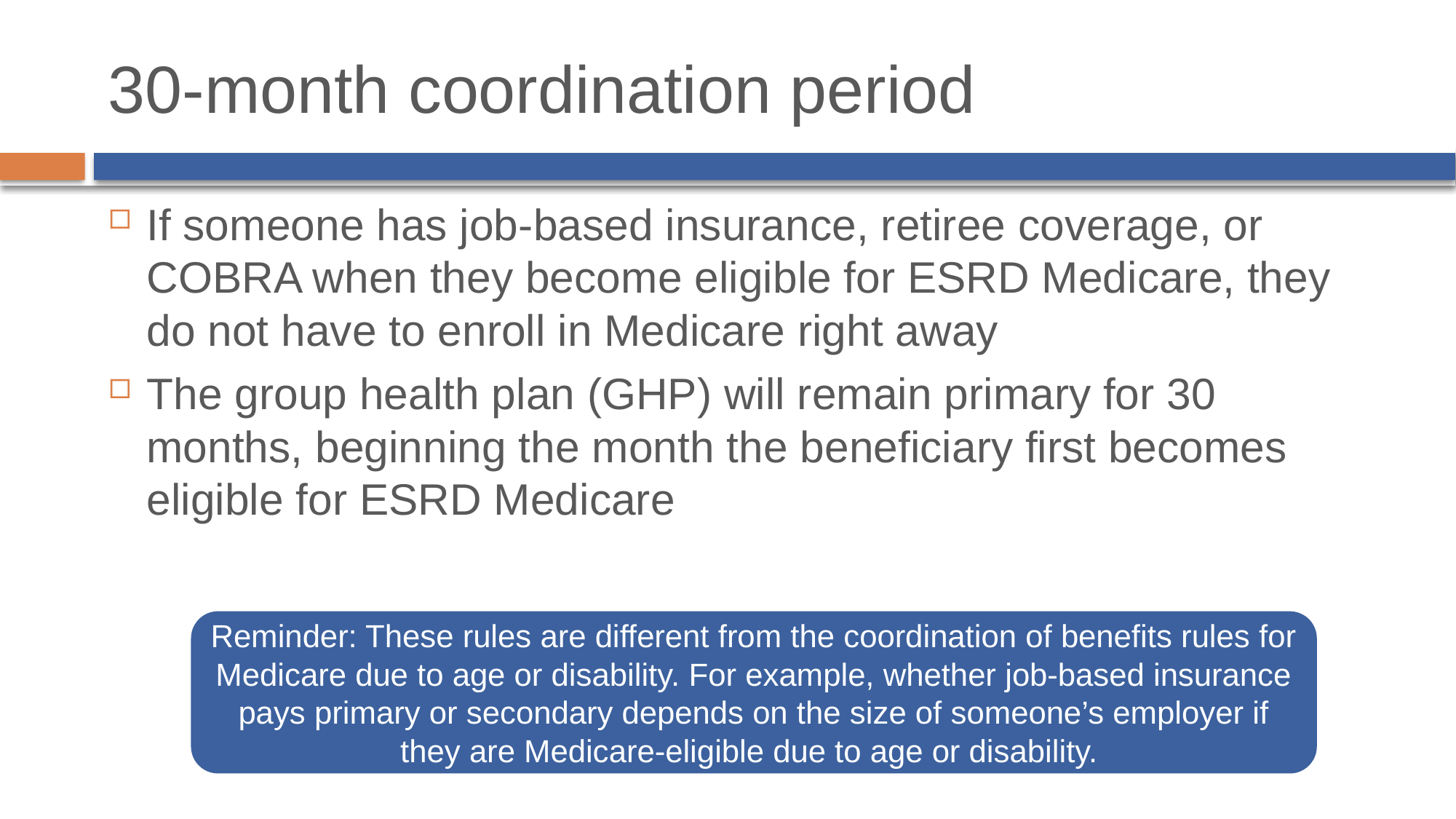

# 30-month coordination period
If someone has job-based insurance, retiree coverage, or COBRA when they become eligible for ESRD Medicare, they do not have to enroll in Medicare right away
The group health plan (GHP) will remain primary for 30 months, beginning the month the beneficiary first becomes eligible for ESRD Medicare
Reminder: These rules are different from the coordination of benefits rules for Medicare due to age or disability. For example, whether job-based insurance pays primary or secondary depends on the size of someone’s employer if they are Medicare-eligible due to age or disability.